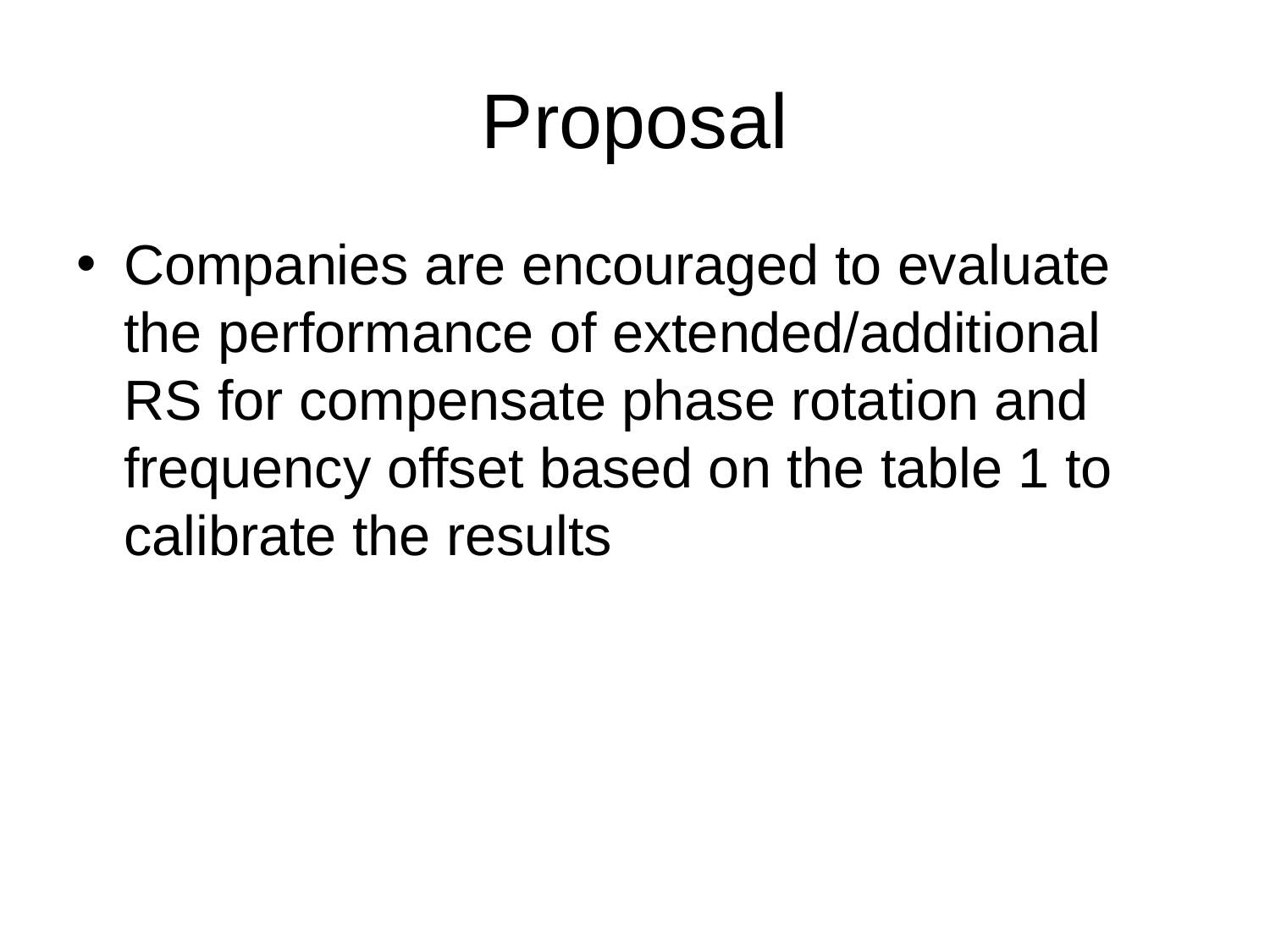

# Proposal
Companies are encouraged to evaluate the performance of extended/additional RS for compensate phase rotation and frequency offset based on the table 1 to calibrate the results